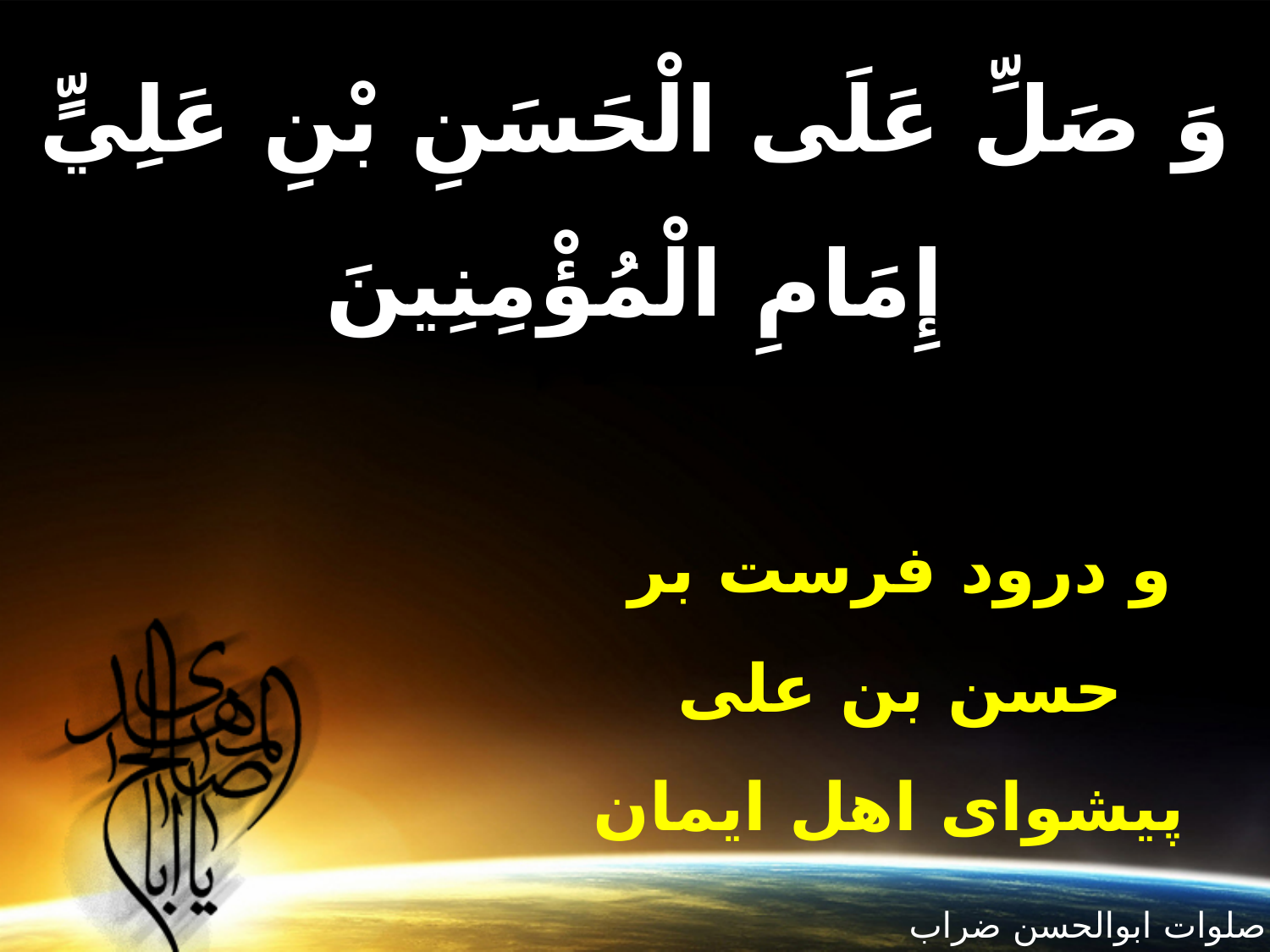

وَ صَلِّ عَلَى الْحَسَنِ بْنِ عَلِيٍّ
إِمَامِ الْمُؤْمِنِينَ
و درود فرست‏ بر
حسن بن على
پيشواى اهل ايمان